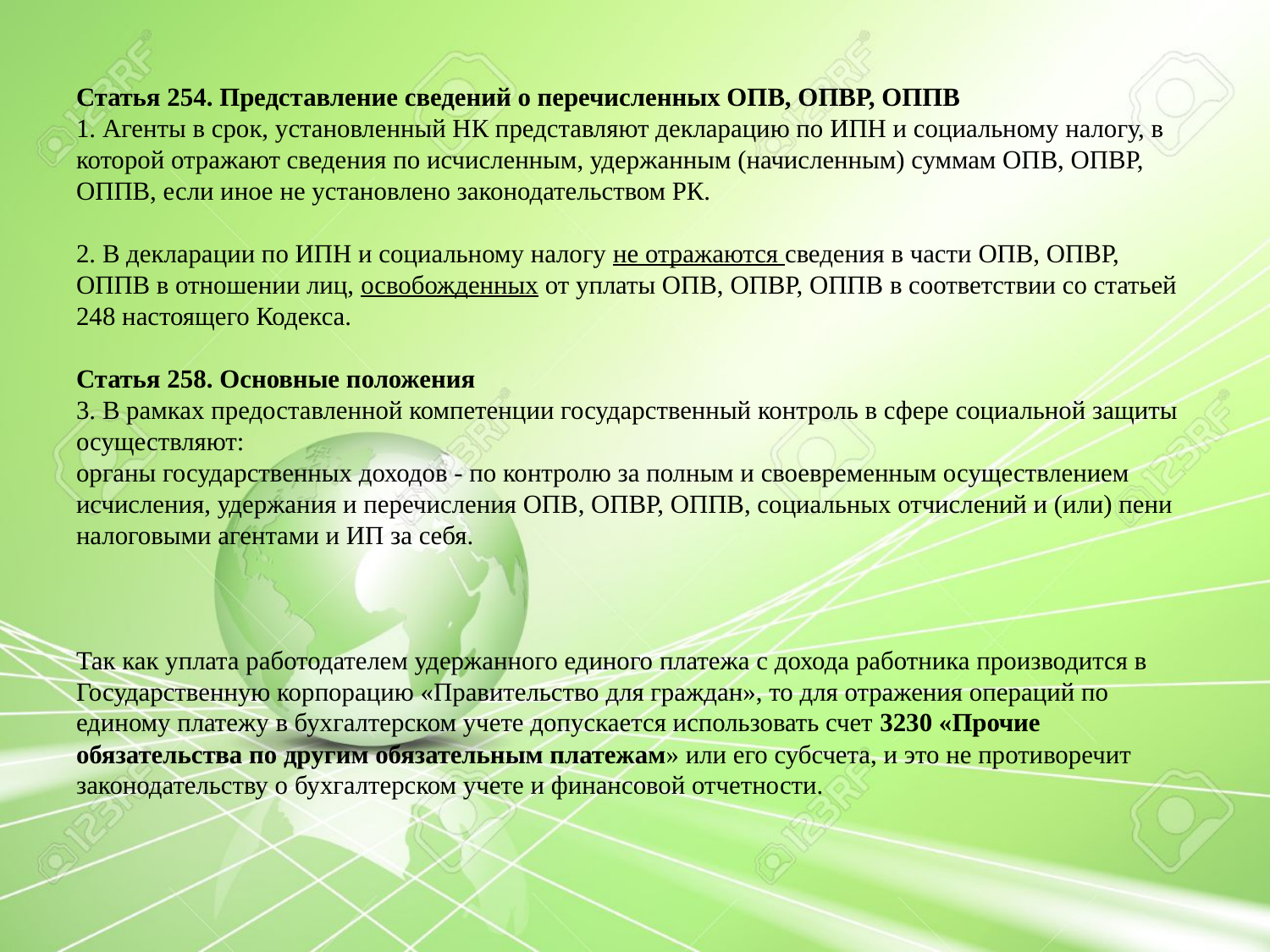

Статья 254. Представление сведений о перечисленных ОПВ, ОПВР, ОППВ
1. Агенты в срок, установленный НК представляют декларацию по ИПН и социальному налогу, в которой отражают сведения по исчисленным, удержанным (начисленным) суммам ОПВ, ОПВР, ОППВ, если иное не установлено законодательством РК.

2. В декларации по ИПН и социальному налогу не отражаются сведения в части ОПВ, ОПВР, ОППВ в отношении лиц, освобожденных от уплаты ОПВ, ОПВР, ОППВ в соответствии со статьей 248 настоящего Кодекса.

Статья 258. Основные положения
3. В рамках предоставленной компетенции государственный контроль в сфере социальной защиты осуществляют:
органы государственных доходов - по контролю за полным и своевременным осуществлением исчисления, удержания и перечисления ОПВ, ОПВР, ОППВ, социальных отчислений и (или) пени налоговыми агентами и ИП за себя.

Так как уплата работодателем удержанного единого платежа с дохода работника производится в Государственную корпорацию «Правительство для граждан», то для отражения операций по единому платежу в бухгалтерском учете допускается использовать счет 3230 «Прочие обязательства по другим обязательным платежам» или его субсчета, и это не противоречит законодательству о бухгалтерском учете и финансовой отчетности.